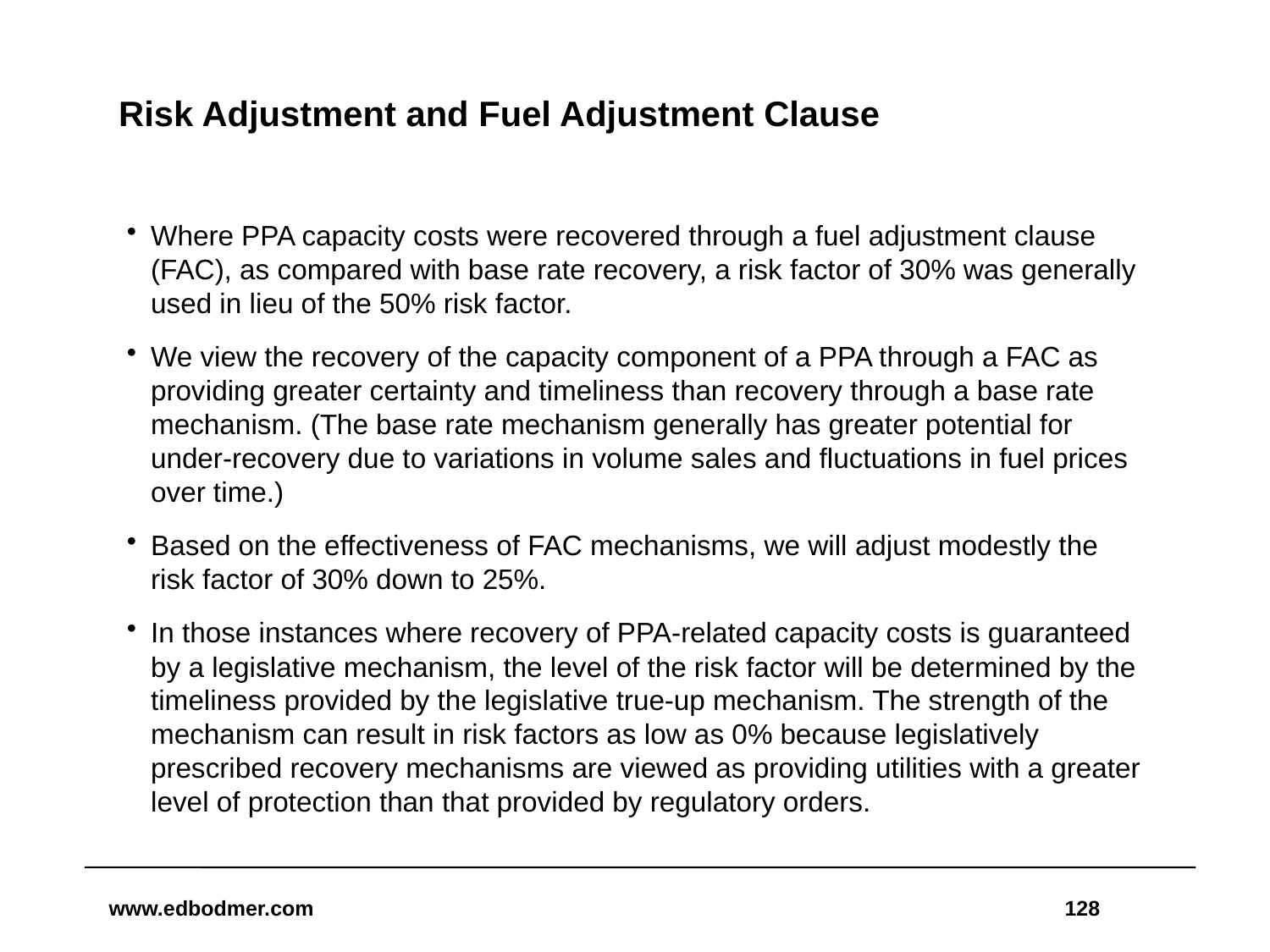

# Risk Adjustment and Fuel Adjustment Clause
Where PPA capacity costs were recovered through a fuel adjustment clause (FAC), as compared with base rate recovery, a risk factor of 30% was generally used in lieu of the 50% risk factor.
We view the recovery of the capacity component of a PPA through a FAC as providing greater certainty and timeliness than recovery through a base rate mechanism. (The base rate mechanism generally has greater potential for under-recovery due to variations in volume sales and fluctuations in fuel prices over time.)
Based on the effectiveness of FAC mechanisms, we will adjust modestly the risk factor of 30% down to 25%.
In those instances where recovery of PPA-related capacity costs is guaranteed by a legislative mechanism, the level of the risk factor will be determined by the timeliness provided by the legislative true-up mechanism. The strength of the mechanism can result in risk factors as low as 0% because legislatively prescribed recovery mechanisms are viewed as providing utilities with a greater level of protection than that provided by regulatory orders.